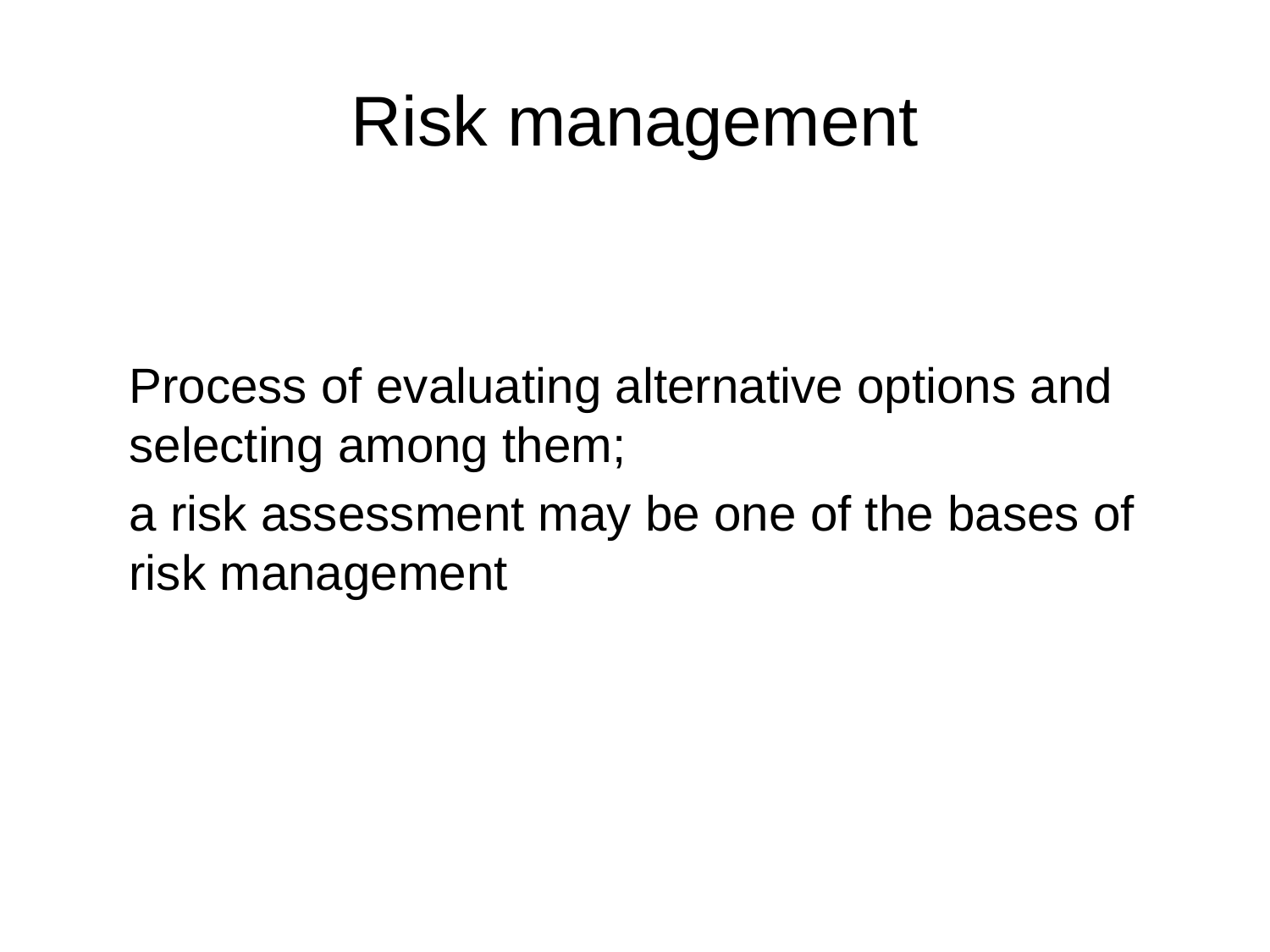

# Risk management
Process of evaluating alternative options and selecting among them;
a risk assessment may be one of the bases of risk management